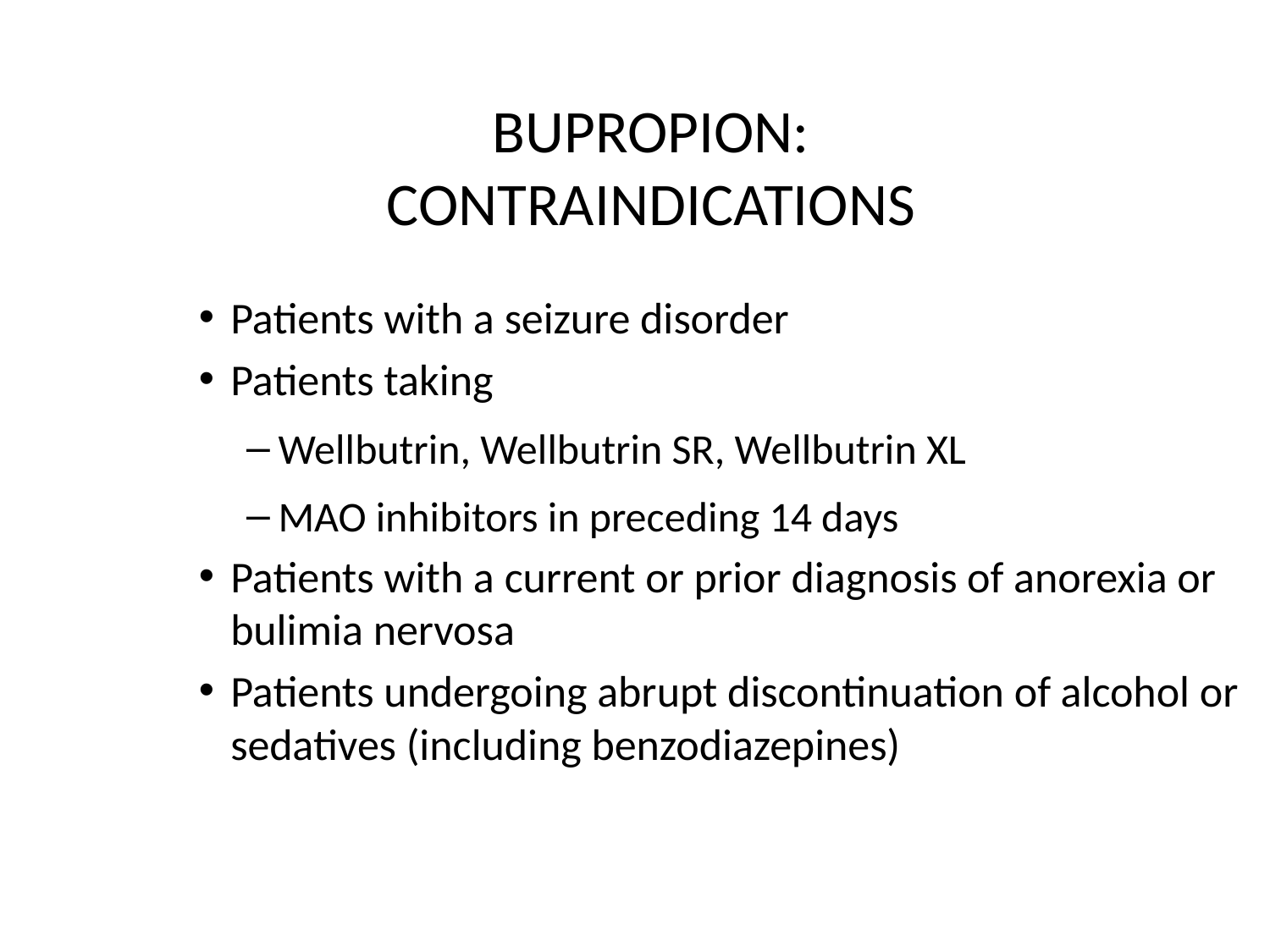

BUPROPION:
CONTRAINDICATIONS
Patients with a seizure disorder
Patients taking
Wellbutrin, Wellbutrin SR, Wellbutrin XL
MAO inhibitors in preceding 14 days
Patients with a current or prior diagnosis of anorexia or bulimia nervosa
Patients undergoing abrupt discontinuation of alcohol or sedatives (including benzodiazepines)